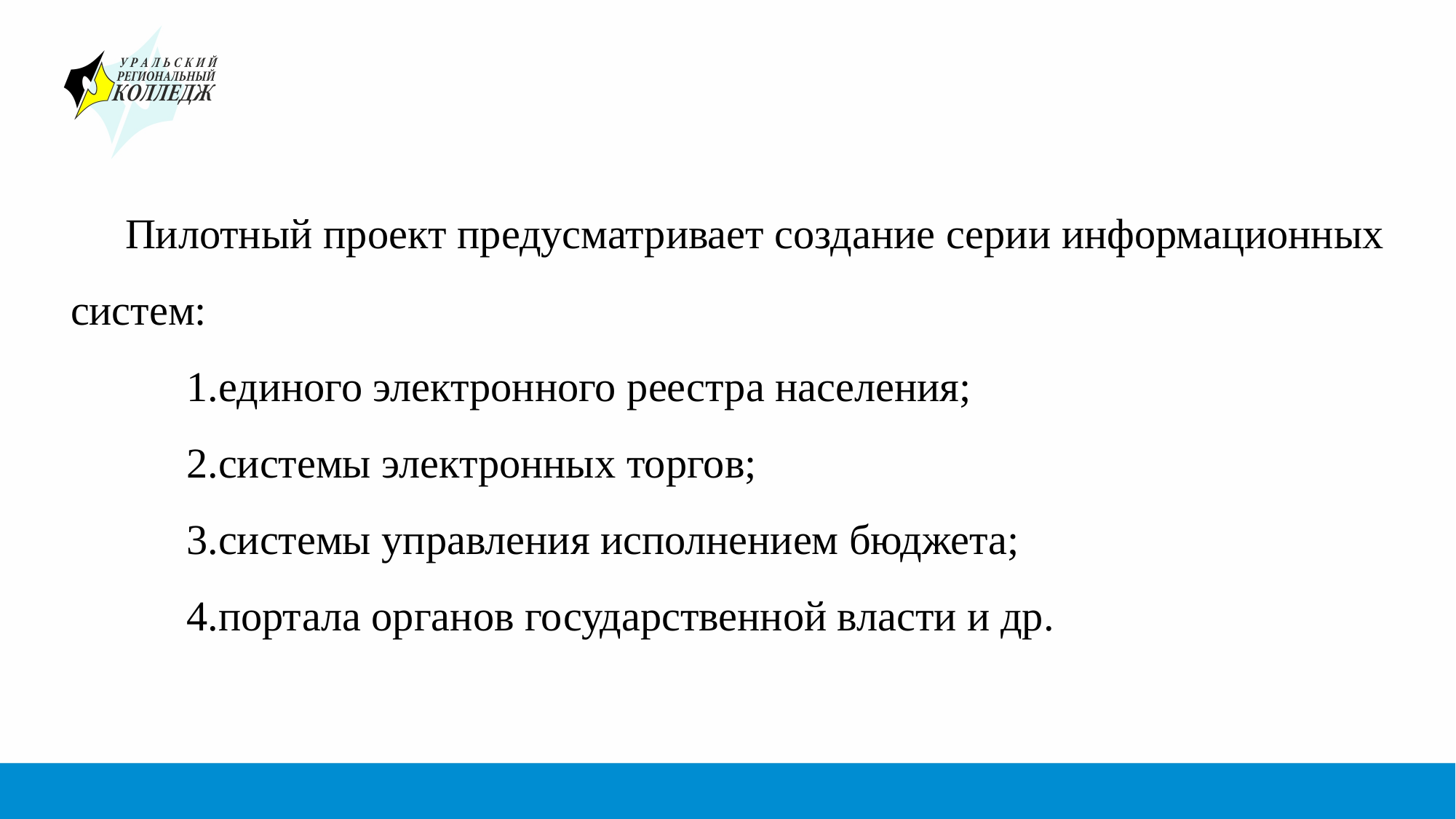

#
Пилотный проект предусматривает создание серии информационных систем:
единого электронного реестра населения;
системы электронных торгов;
системы управления исполнением бюджета;
портала органов государственной власти и др.